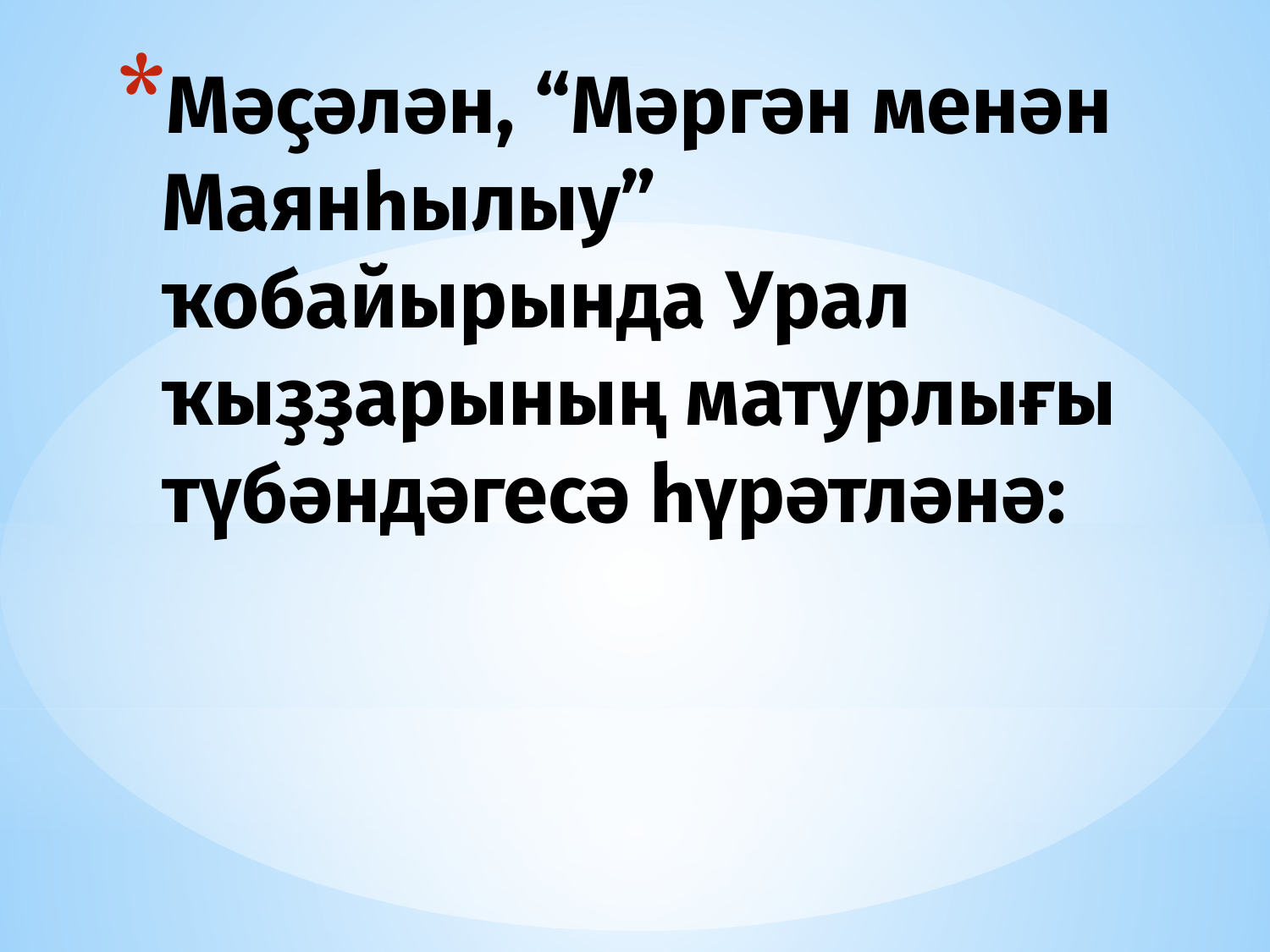

# Мәҫәлән, “Мәргән менән Маянһылыу” ҡобайырында Урал ҡыҙҙарының матурлығы түбәндәгесә һүрәтләнә: